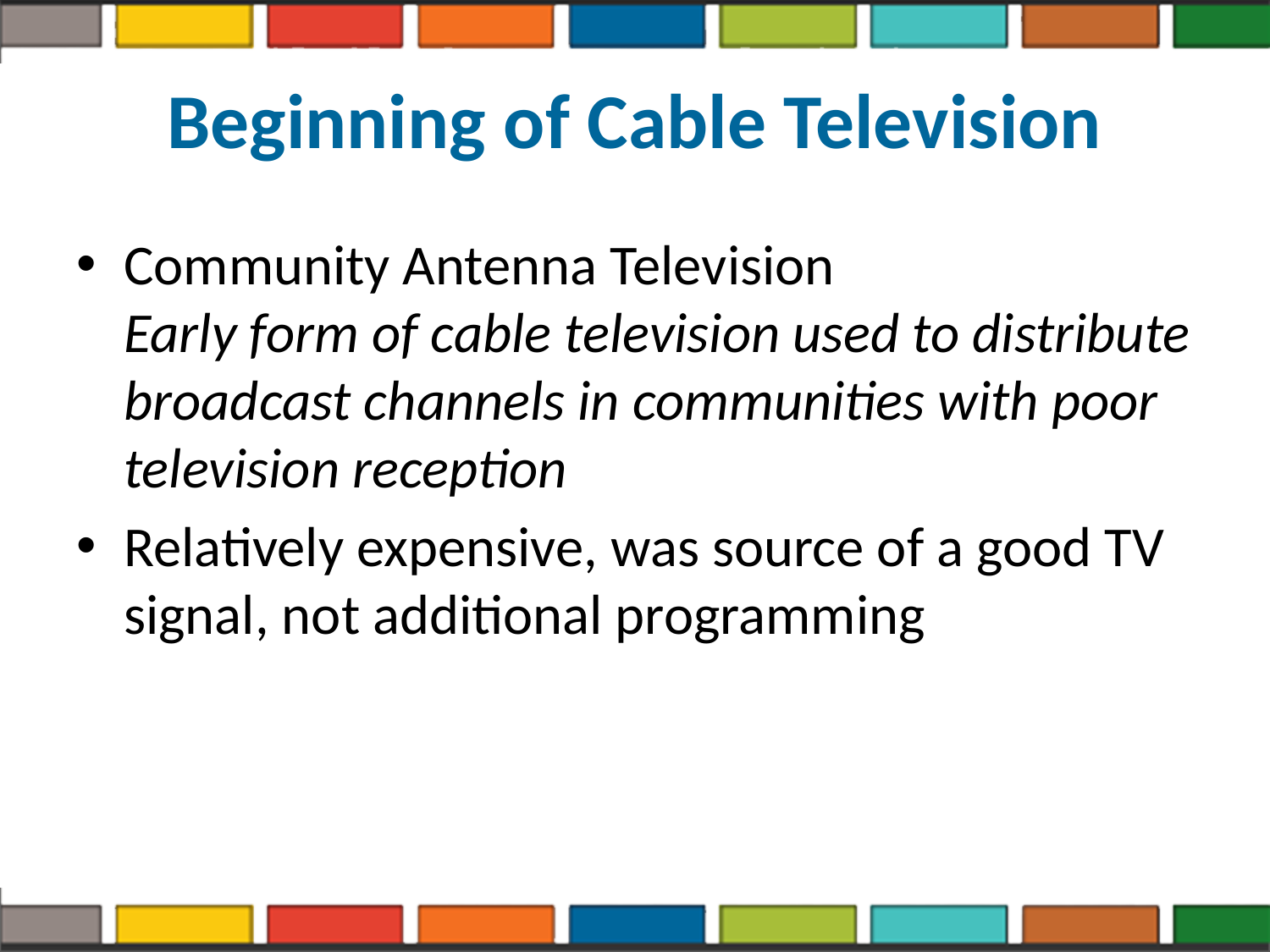

# Beginning of Cable Television
Community Antenna Television
Early form of cable television used to distribute broadcast channels in communities with poor television reception
Relatively expensive, was source of a good TV signal, not additional programming